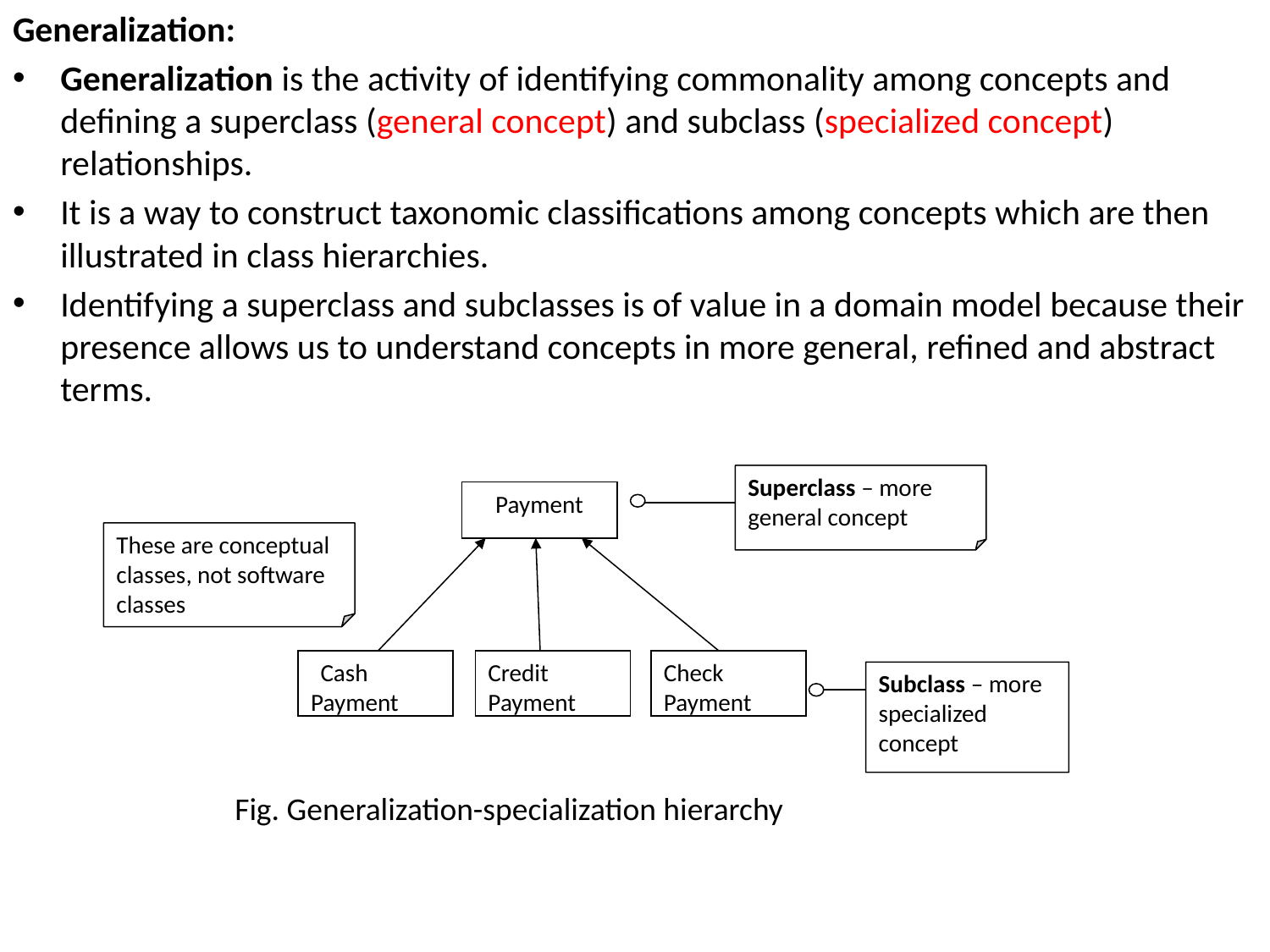

Generalization:
Generalization is the activity of identifying commonality among concepts and defining a superclass (general concept) and subclass (specialized concept) relationships.
It is a way to construct taxonomic classifications among concepts which are then illustrated in class hierarchies.
Identifying a superclass and subclasses is of value in a domain model because their presence allows us to understand concepts in more general, refined and abstract terms.

Superclass – more general concept
Payment

These are conceptual classes, not software classes
  Cash Payment
Credit Payment
Check Payment
Subclass – more specialized concept

Fig. Generalization-specialization hierarchy